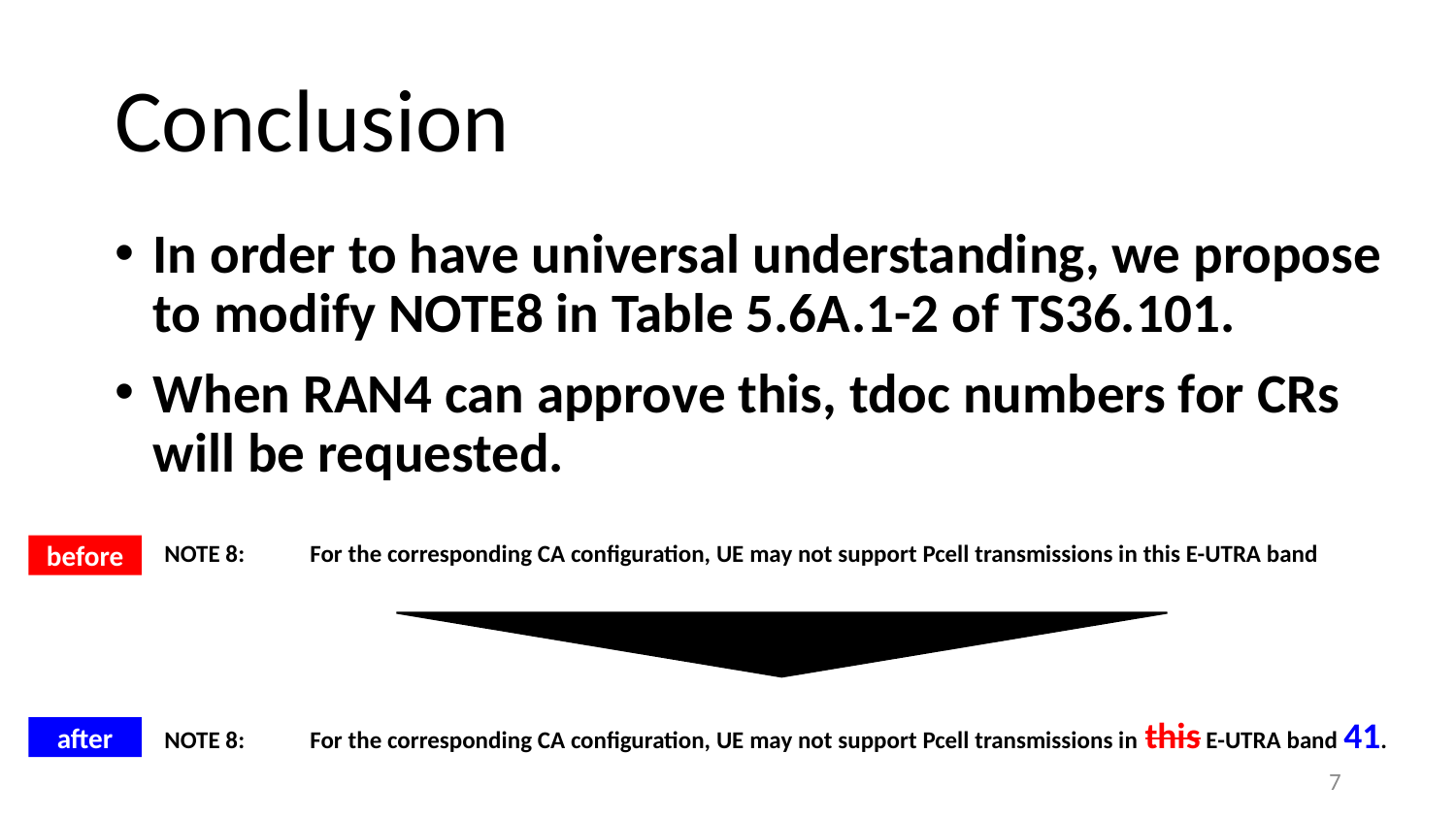

# Conclusion
In order to have universal understanding, we propose to modify NOTE8 in Table 5.6A.1-2 of TS36.101.
When RAN4 can approve this, tdoc numbers for CRs will be requested.
NOTE 8:	For the corresponding CA configuration, UE may not support Pcell transmissions in this E-UTRA band

NOTE 8:	For the corresponding CA configuration, UE may not support Pcell transmissions in this E-UTRA band 41.
before

after
7